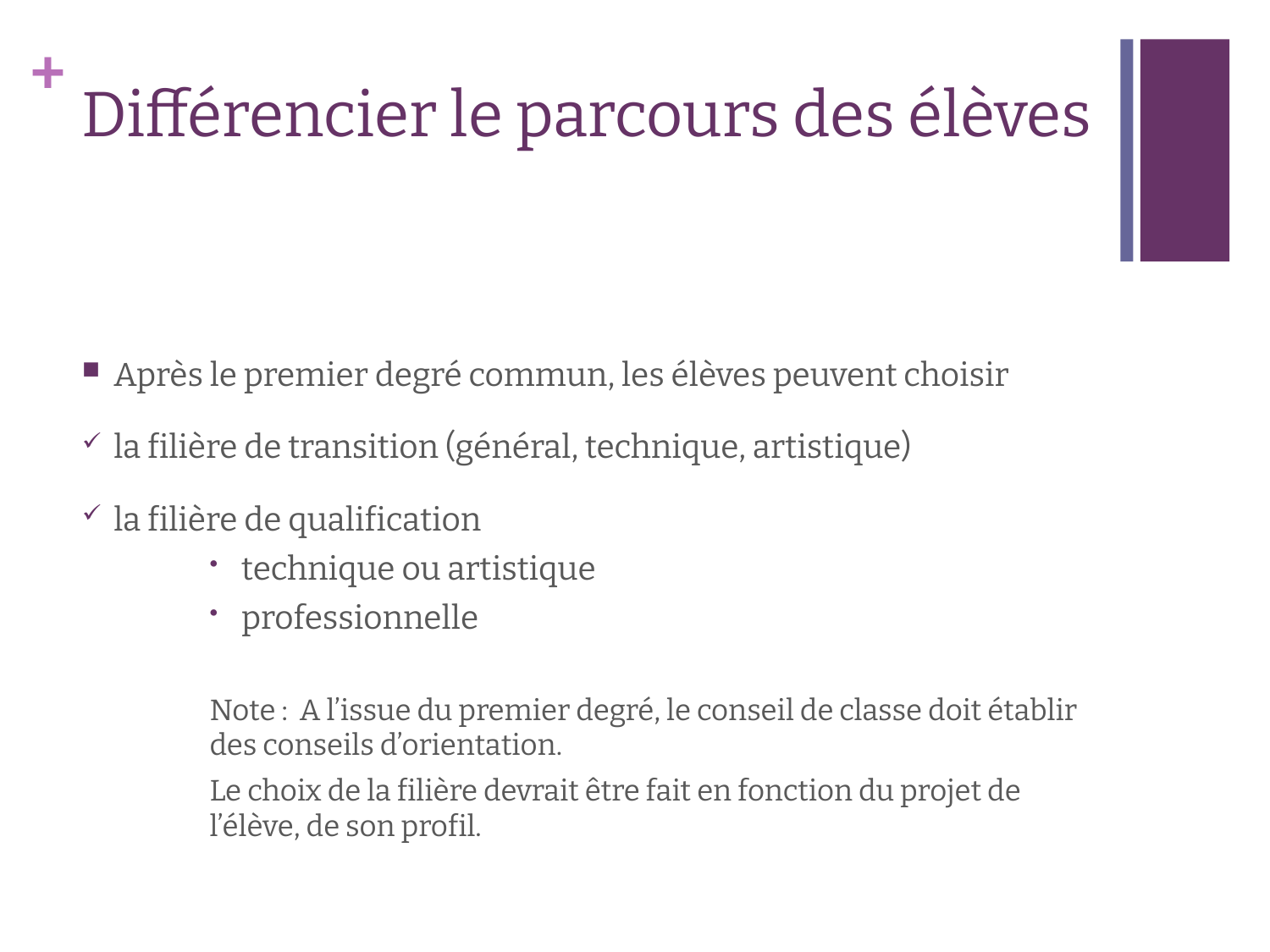

# Différencier le parcours des élèves

Après le premier degré commun, les élèves peuvent choisir
la filière de transition (général, technique, artistique)
la filière de qualification
technique ou artistique
professionnelle

Note :  A l’issue du premier degré, le conseil de classe doit établir des conseils d’orientation.
Le choix de la filière devrait être fait en fonction du projet de l’élève, de son profil.